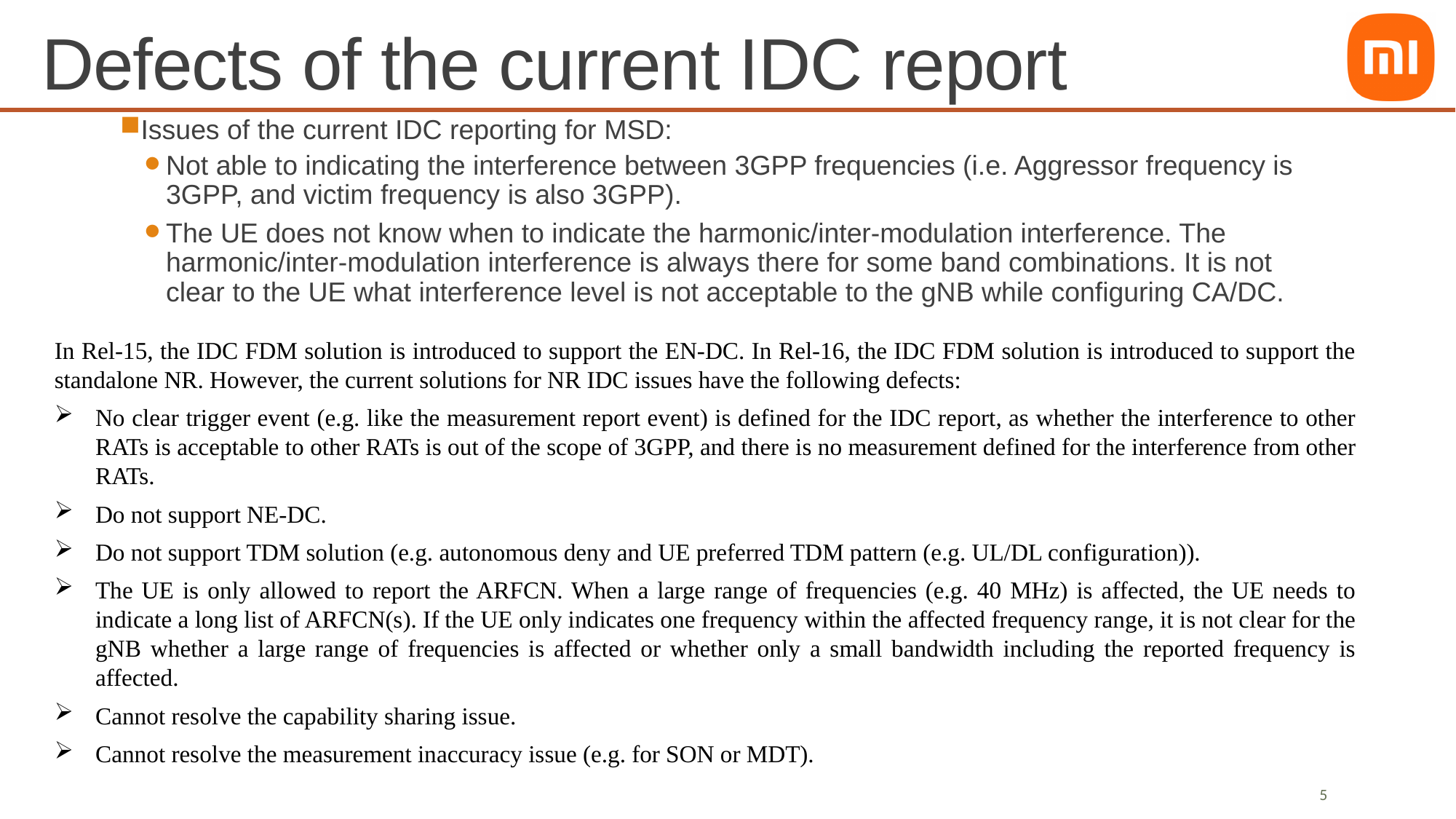

# Defects of the current IDC report
Issues of the current IDC reporting for MSD:
Not able to indicating the interference between 3GPP frequencies (i.e. Aggressor frequency is 3GPP, and victim frequency is also 3GPP).
The UE does not know when to indicate the harmonic/inter-modulation interference. The harmonic/inter-modulation interference is always there for some band combinations. It is not clear to the UE what interference level is not acceptable to the gNB while configuring CA/DC.
In Rel-15, the IDC FDM solution is introduced to support the EN-DC. In Rel-16, the IDC FDM solution is introduced to support the standalone NR. However, the current solutions for NR IDC issues have the following defects:
No clear trigger event (e.g. like the measurement report event) is defined for the IDC report, as whether the interference to other RATs is acceptable to other RATs is out of the scope of 3GPP, and there is no measurement defined for the interference from other RATs.
Do not support NE-DC.
Do not support TDM solution (e.g. autonomous deny and UE preferred TDM pattern (e.g. UL/DL configuration)).
The UE is only allowed to report the ARFCN. When a large range of frequencies (e.g. 40 MHz) is affected, the UE needs to indicate a long list of ARFCN(s). If the UE only indicates one frequency within the affected frequency range, it is not clear for the gNB whether a large range of frequencies is affected or whether only a small bandwidth including the reported frequency is affected.
Cannot resolve the capability sharing issue.
Cannot resolve the measurement inaccuracy issue (e.g. for SON or MDT).